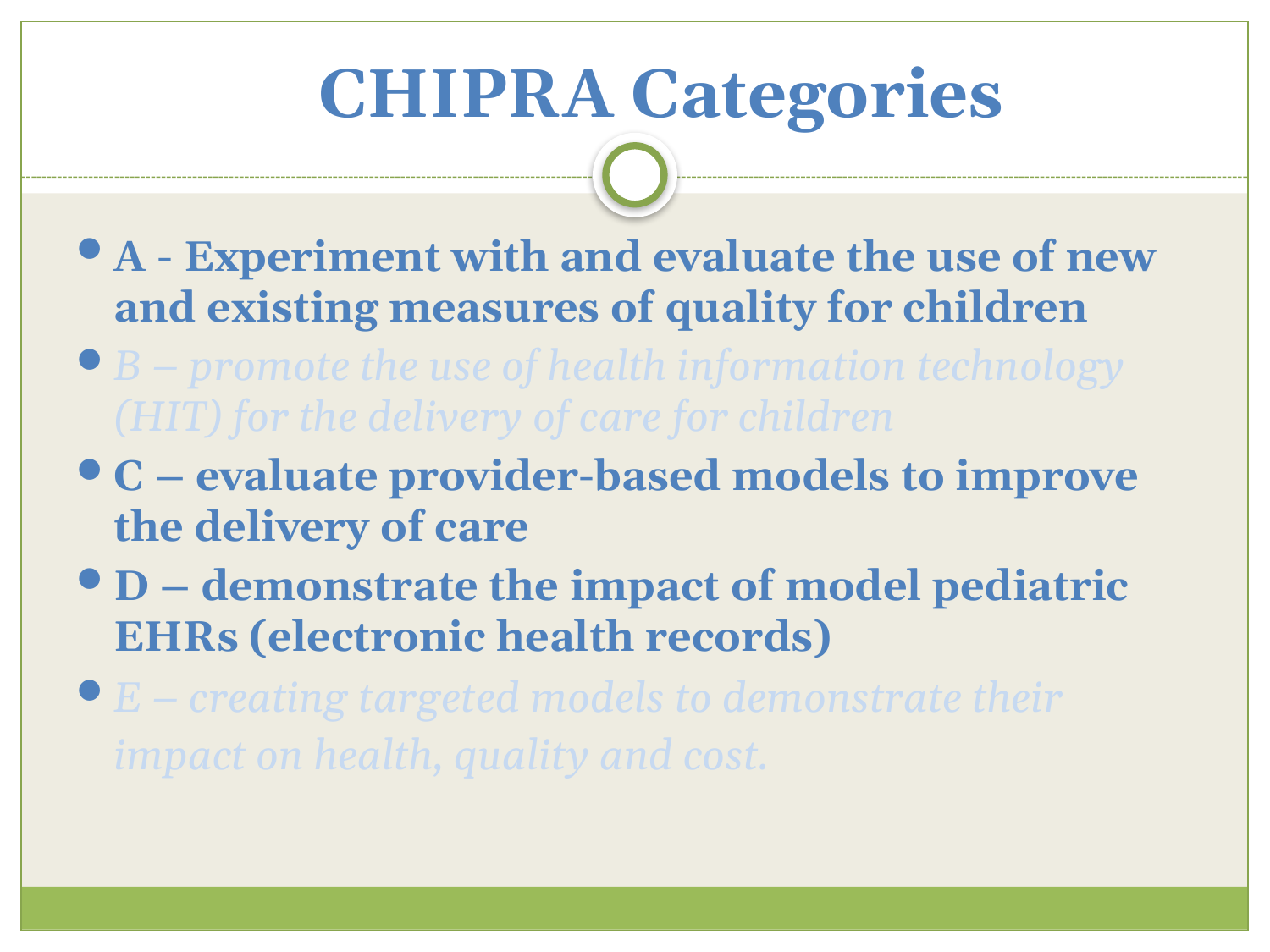

# CHIPRA Categories
A - Experiment with and evaluate the use of new and existing measures of quality for children
B – promote the use of health information technology (HIT) for the delivery of care for children
C – evaluate provider-based models to improve the delivery of care
D – demonstrate the impact of model pediatric EHRs (electronic health records)
E – creating targeted models to demonstrate their impact on health, quality and cost.